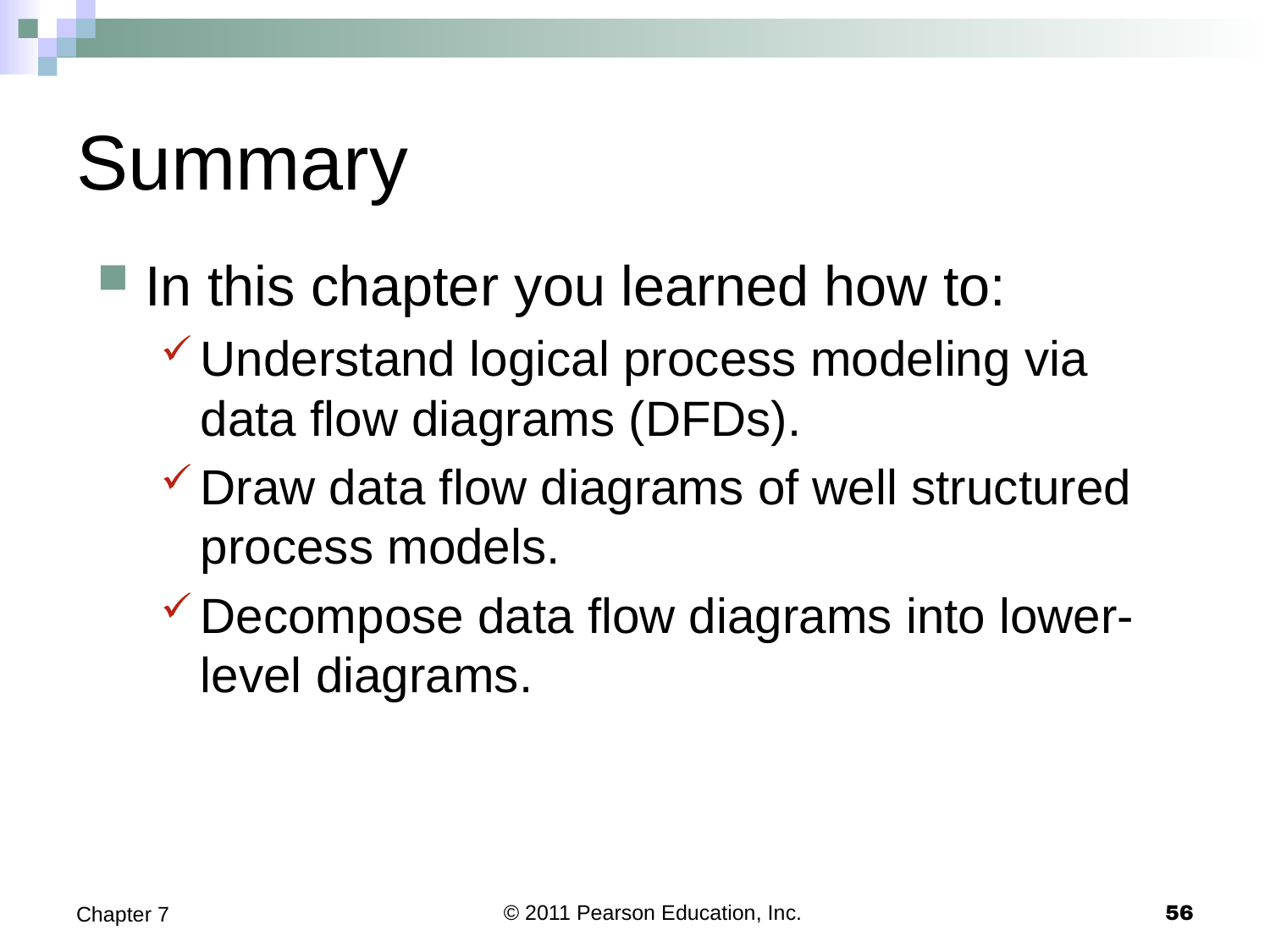

# Summary
In this chapter you learned how to:
Understand logical process modeling via data flow diagrams (DFDs).
Draw data flow diagrams of well structured process models.
Decompose data flow diagrams into lower-level diagrams.
Chapter 7
© 2011 Pearson Education, Inc.
56